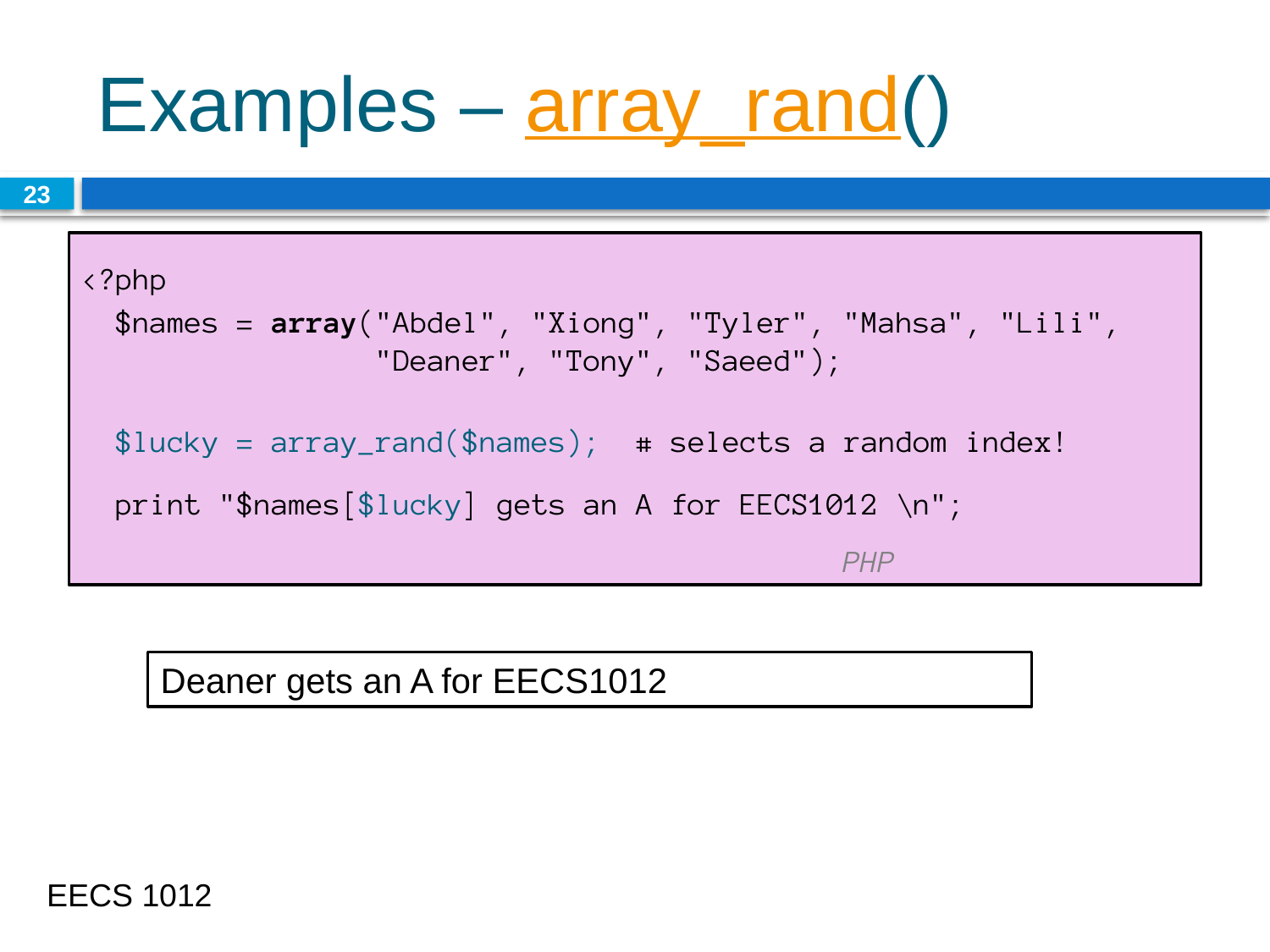

# Examples – array_rand()
23
<?php
  $names = array("Abdel", "Xiong", "Tyler", "Mahsa", "Lili",
                 "Deaner", "Tony", "Saeed");
  $lucky = array_rand($names);  # selects a random index!
  print "$names[$lucky] gets an A for EECS1012 \n";					  			PHP
Deaner gets an A for EECS1012
EECS 1012